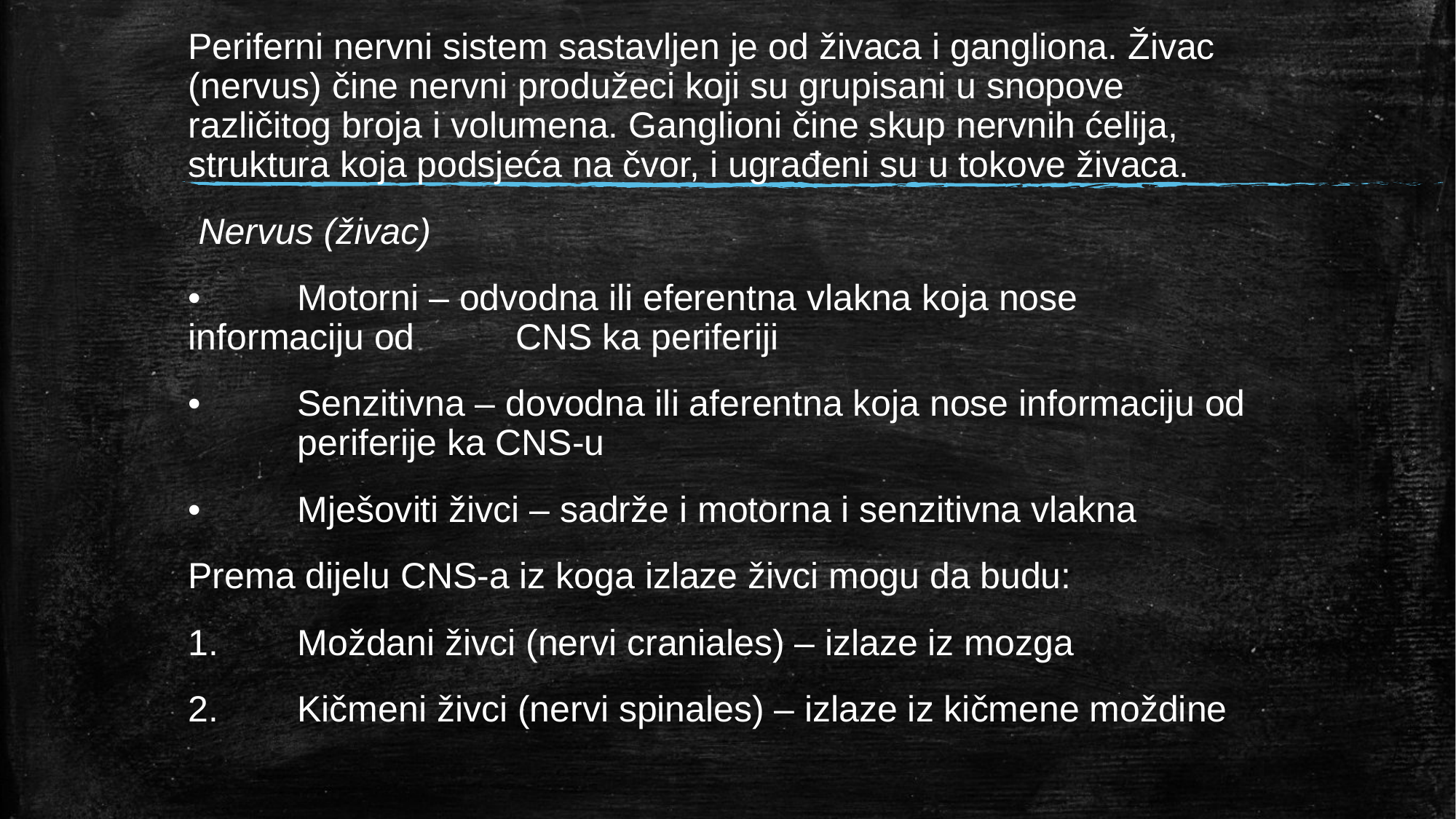

Periferni nervni sistem sastavljen je od živaca i gangliona. Živac (nervus) čine nervni produžeci koji su grupisani u snopove različitog broja i volumena. Ganglioni čine skup nervnih ćelija, struktura koja podsjeća na čvor, i ugrađeni su u tokove živaca.
 Nervus (živac)
•	Motorni – odvodna ili eferentna vlakna koja nose informaciju od 	CNS ka periferiji
•	Senzitivna – dovodna ili aferentna koja nose informaciju od 	periferije ka CNS-u
•	Mješoviti živci – sadrže i motorna i senzitivna vlakna
Prema dijelu CNS-a iz koga izlaze živci mogu da budu:
1.	Moždani živci (nervi craniales) – izlaze iz mozga
2.	Kičmeni živci (nervi spinales) – izlaze iz kičmene moždine